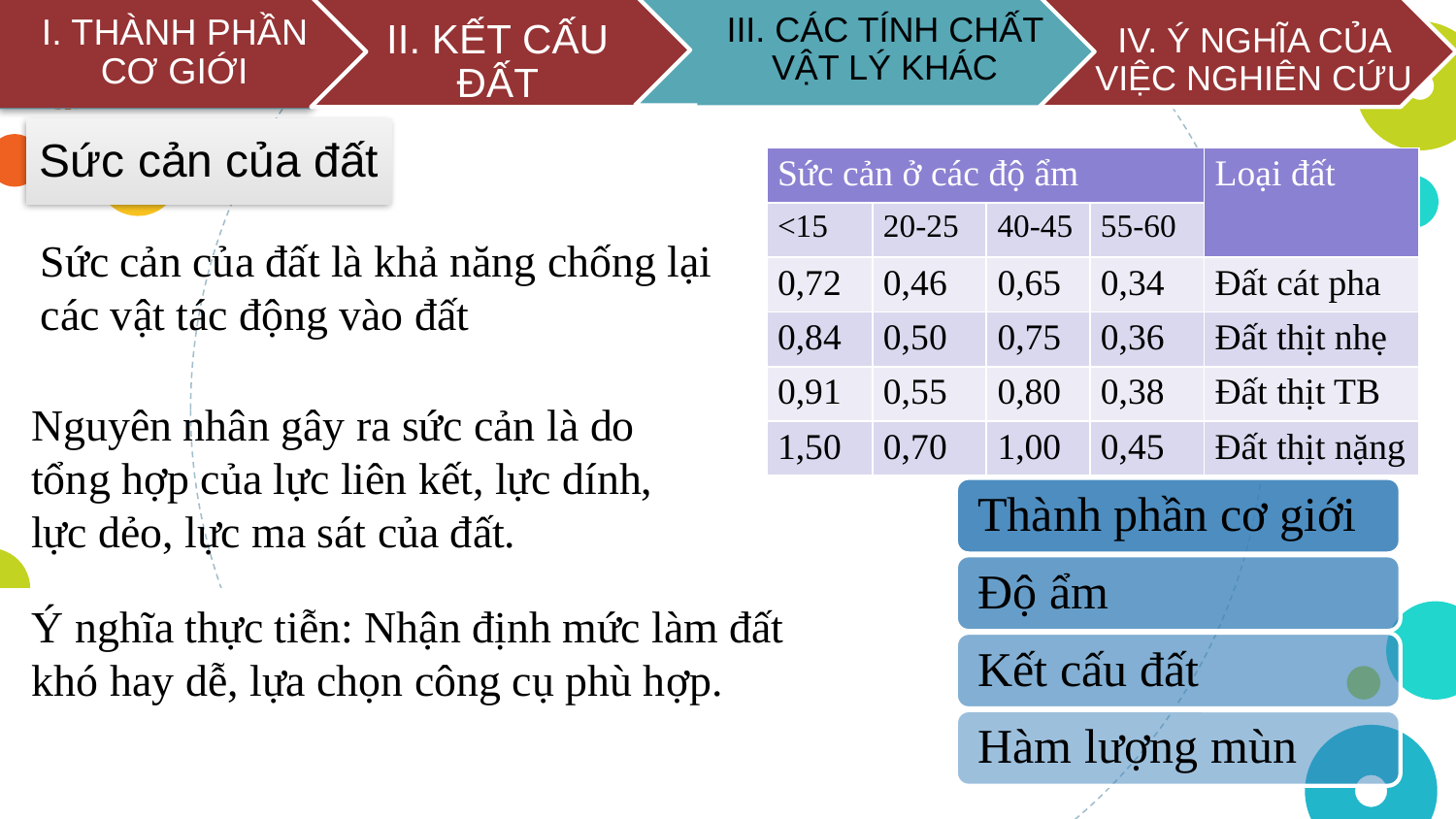

III. CÁC TÍNH CHẤT VẬT LÝ KHÁC

II. KẾT CẤU ĐẤT

IV. Ý NGHĨA CỦA VIỆC NGHIÊN CỨU

I. THÀNH PHẦN CƠ GIỚI
Sức cản của đất

| Sức cản ở các độ ẩm |  |  |  | Loại đất |
| --- | --- | --- | --- | --- |
| <15 | 20-25 | 40-45 | 55-60 |  |
| 0,72 | 0,46 | 0,65 | 0,34 | Đất cát pha |
| 0,84 | 0,50 | 0,75 | 0,36 | Đất thịt nhẹ |
| 0,91 | 0,55 | 0,80 | 0,38 | Đất thịt TB |
| 1,50 | 0,70 | 1,00 | 0,45 | Đất thịt nặng |
Sức cản của đất là khả năng chống lại các vật tác động vào đất
Nguyên nhân gây ra sức cản là do tổng hợp của lực liên kết, lực dính, lực dẻo, lực ma sát của đất.

Thành phần cơ giới
Độ ẩm
Kết cấu đất
Hàm lượng mùn

Ý nghĩa thực tiễn: Nhận định mức làm đất khó hay dễ, lựa chọn công cụ phù hợp.